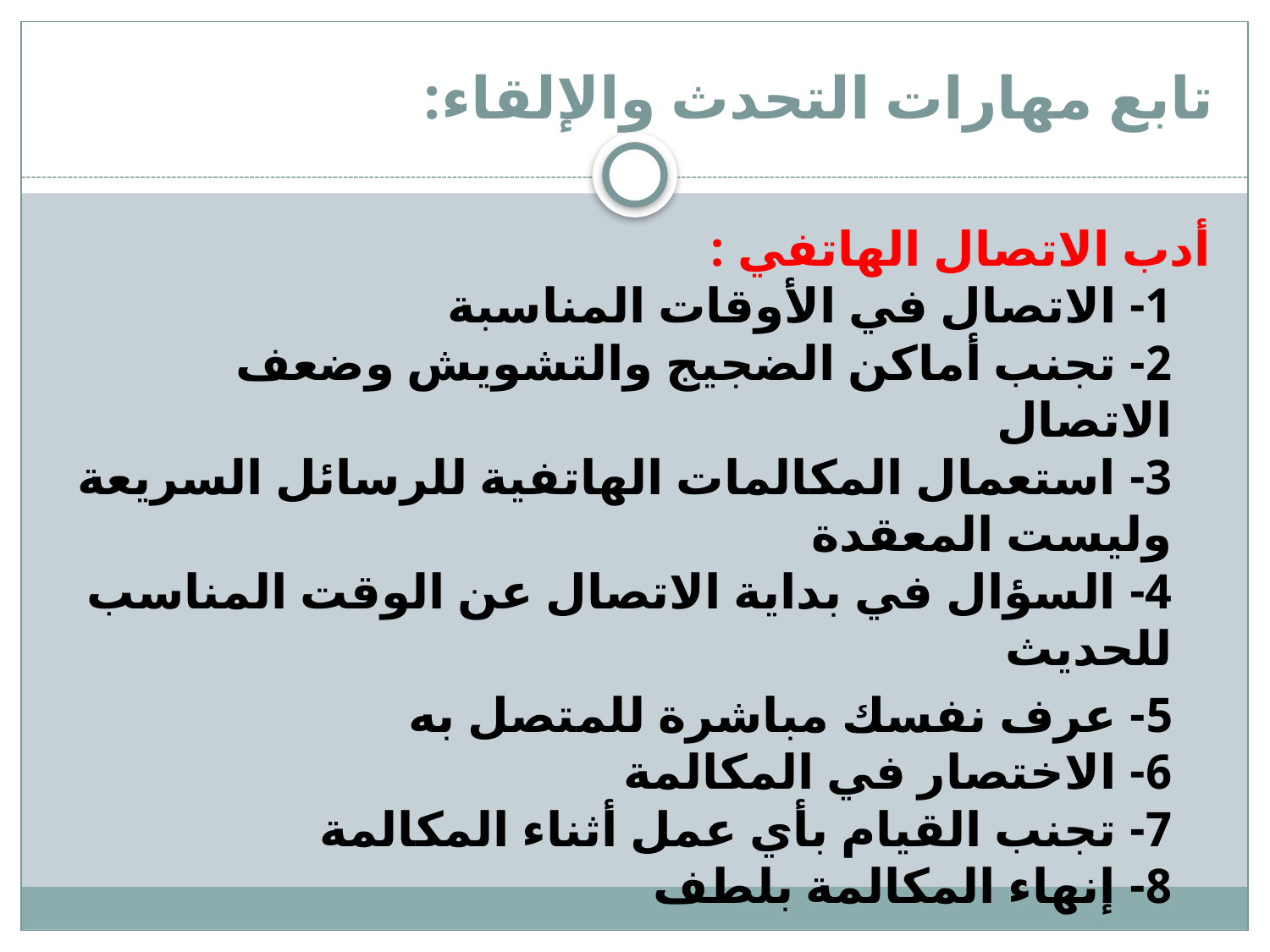

# تابع مهارات التحدث والإلقاء:
أدب الاتصال الهاتفي :
1- الاتصال في الأوقات المناسبة
2- تجنب أماكن الضجيج والتشويش وضعف الاتصال
3- استعمال المكالمات الهاتفية للرسائل السريعة وليست المعقدة
4- السؤال في بداية الاتصال عن الوقت المناسب للحديث
   5- عرف نفسك مباشرة للمتصل به
6- الاختصار في المكالمة
7- تجنب القيام بأي عمل أثناء المكالمة
8- إنهاء المكالمة بلطف